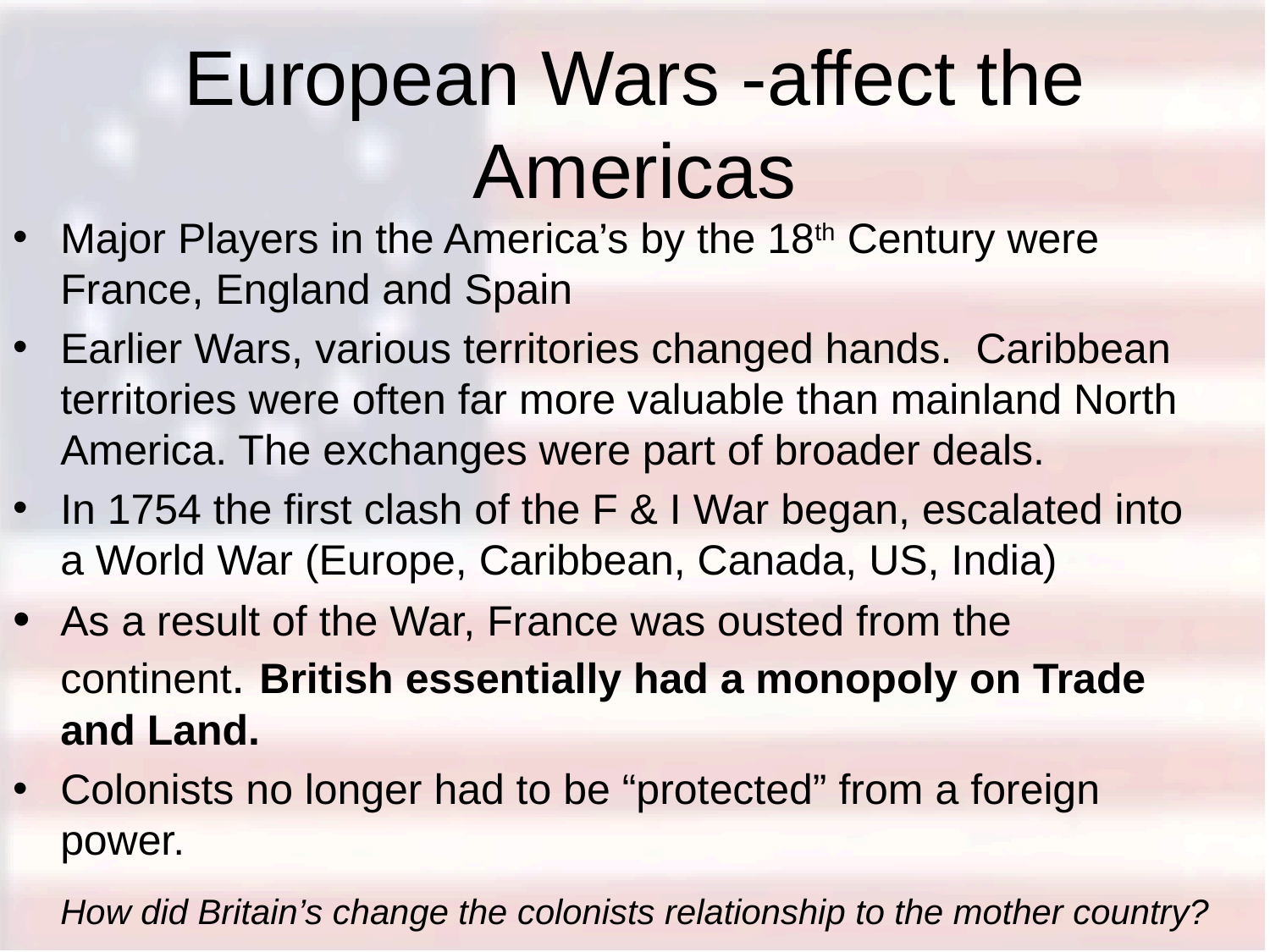

# European Wars -affect the Americas
Major Players in the America’s by the 18th Century were France, England and Spain
Earlier Wars, various territories changed hands.  Caribbean territories were often far more valuable than mainland North America. The exchanges were part of broader deals.
In 1754 the first clash of the F & I War began, escalated into a World War (Europe, Caribbean, Canada, US, India)
As a result of the War, France was ousted from the continent. British essentially had a monopoly on Trade and Land.
Colonists no longer had to be “protected” from a foreign power.
How did Britain’s change the colonists relationship to the mother country?